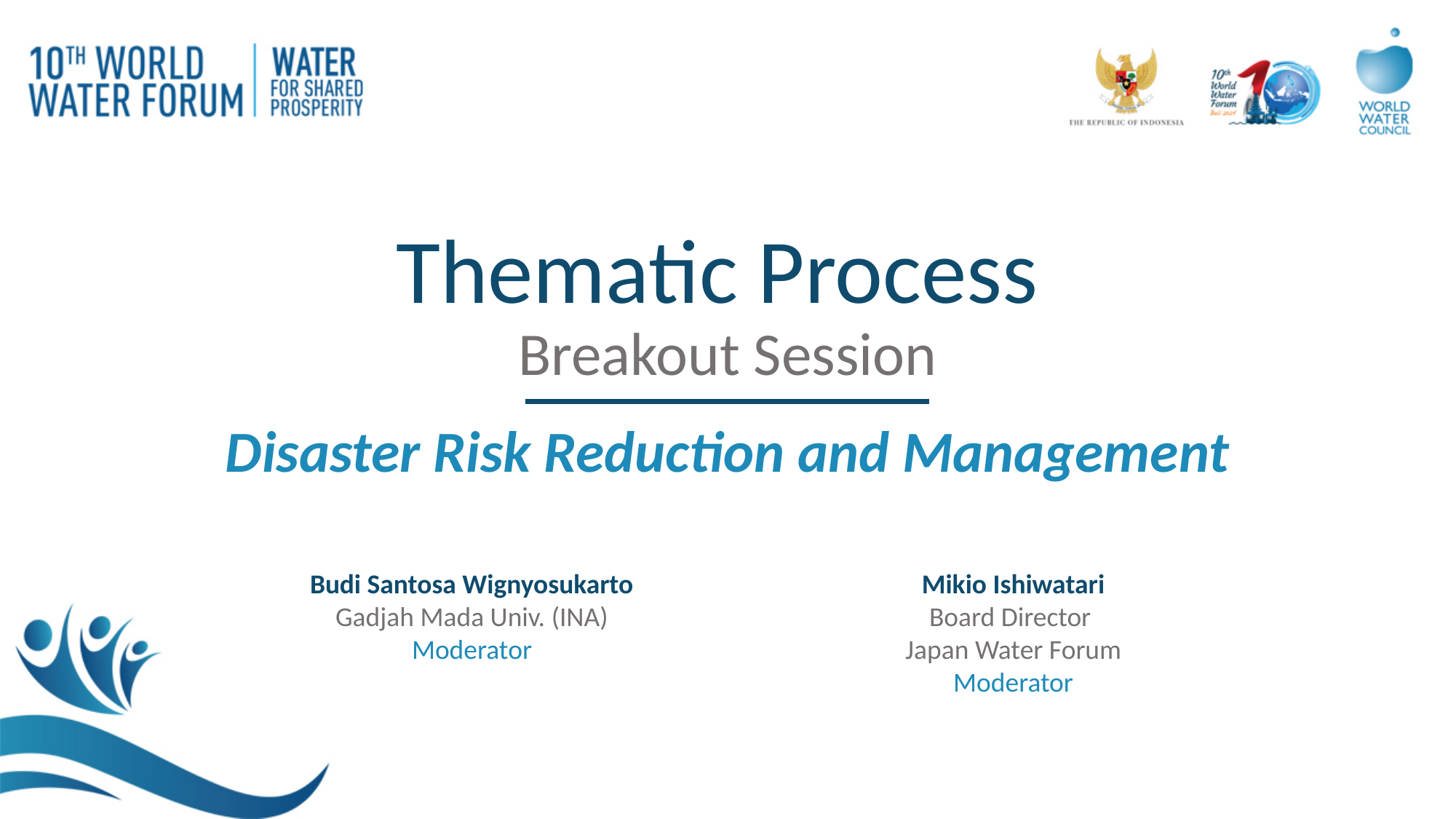

# Thematic Process Breakout Session
Disaster Risk Reduction and Management
Budi Santosa Wignyosukarto
Gadjah Mada Univ. (INA)
Moderator
Mikio Ishiwatari
Board Director
Japan Water Forum
Moderator
1